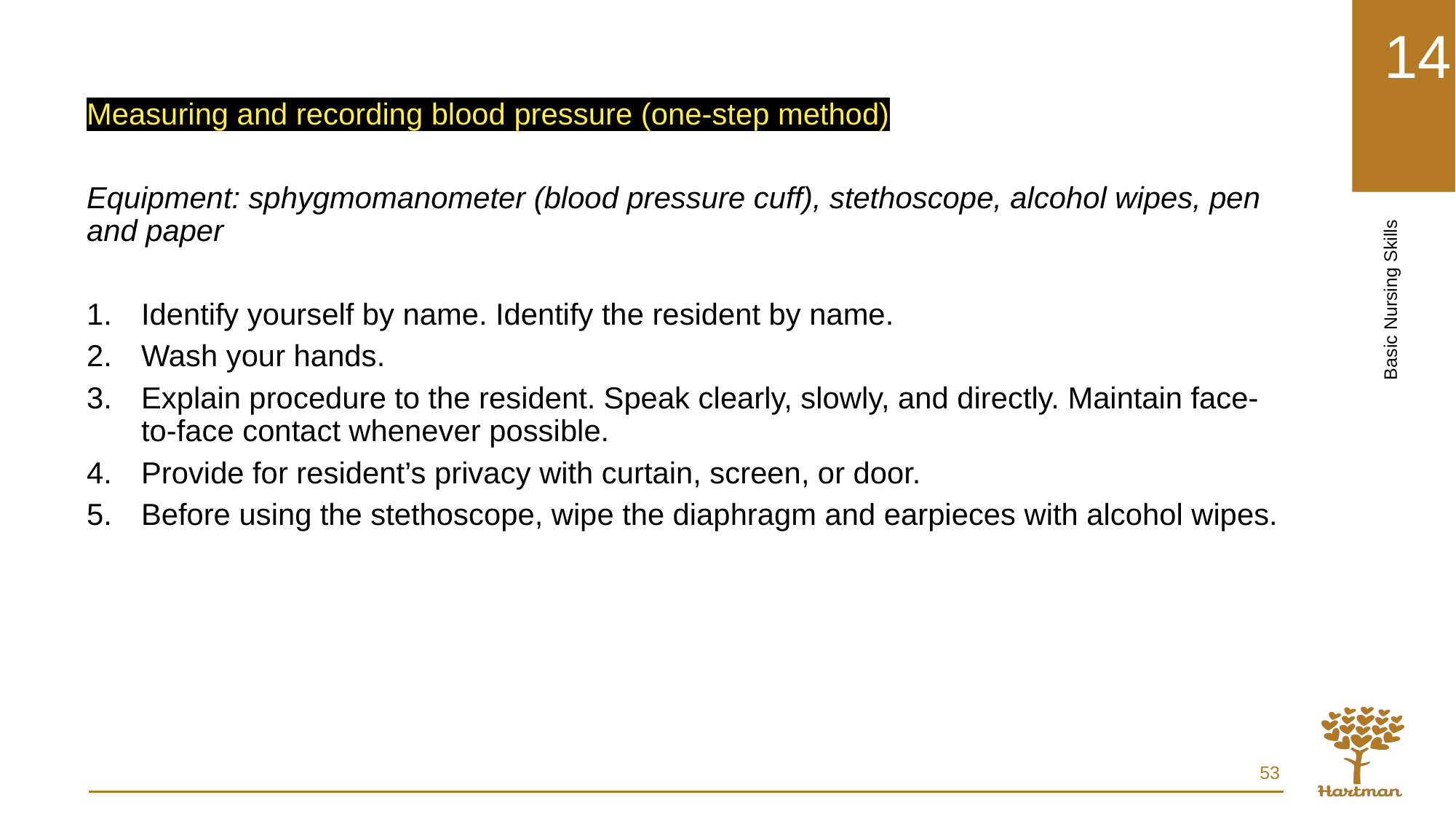

Measuring and recording blood pressure (one-step method)

Equipment: sphygmomanometer (blood pressure cuff), stethoscope, alcohol wipes, pen and paper

Identify yourself by name. Identify the resident by name.
Wash your hands.
Explain procedure to the resident. Speak clearly, slowly, and directly. Maintain face-to-face contact whenever possible.
Provide for resident’s privacy with curtain, screen, or door.
Before using the stethoscope, wipe the diaphragm and earpieces with alcohol wipes.

53